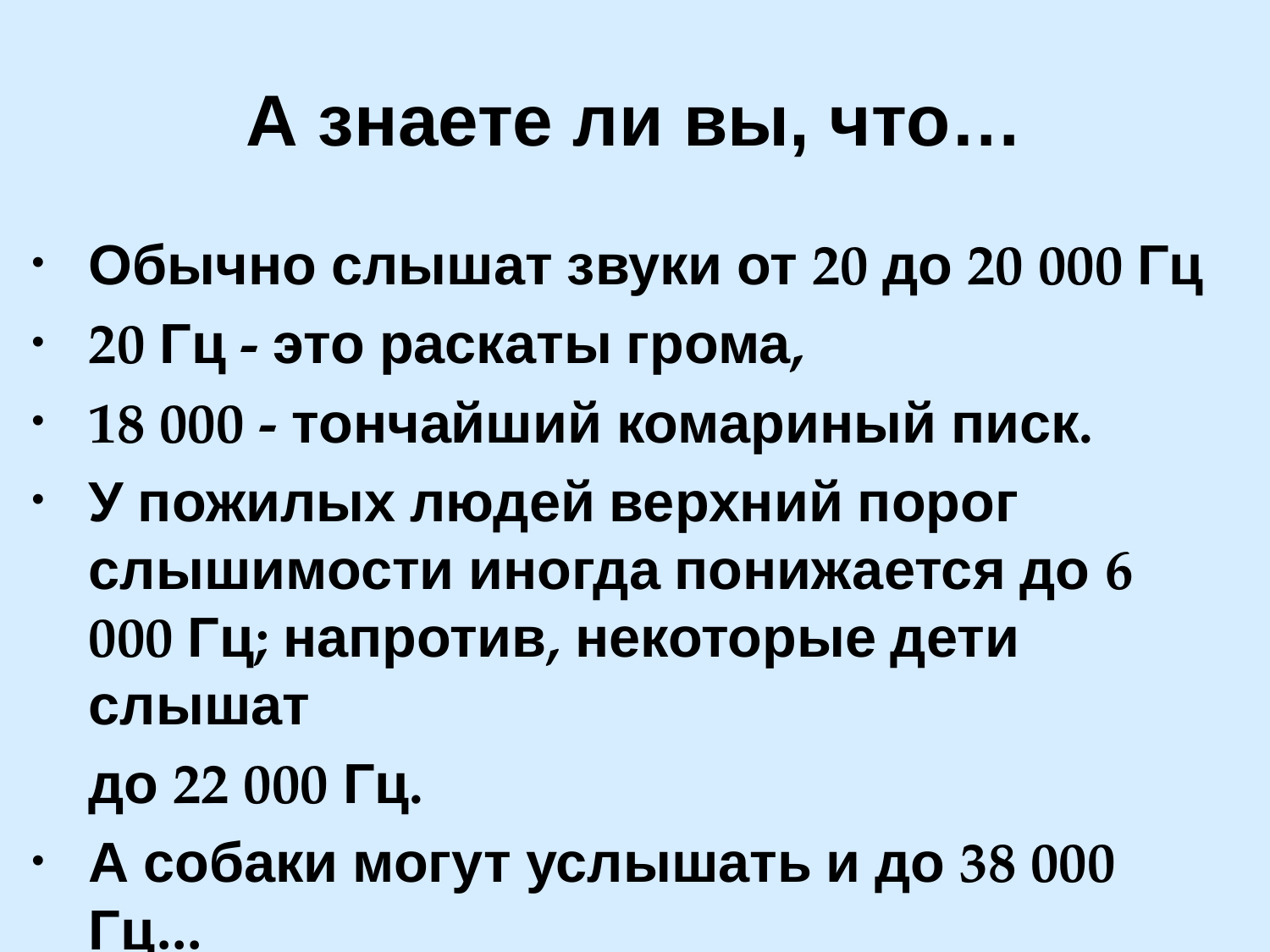

# А знаете ли вы, что…
Обычно слышат звуки от 20 до 20 000 Гц
20 Гц - это раскаты грома,
18 000 - тончайший комариный писк.
У пожилых людей верхний порог слышимости иногда понижается до 6 000 Гц; напротив, некоторые дети слышат
    до 22 000 Гц.
А собаки могут услышать и до 38 000 Гц…